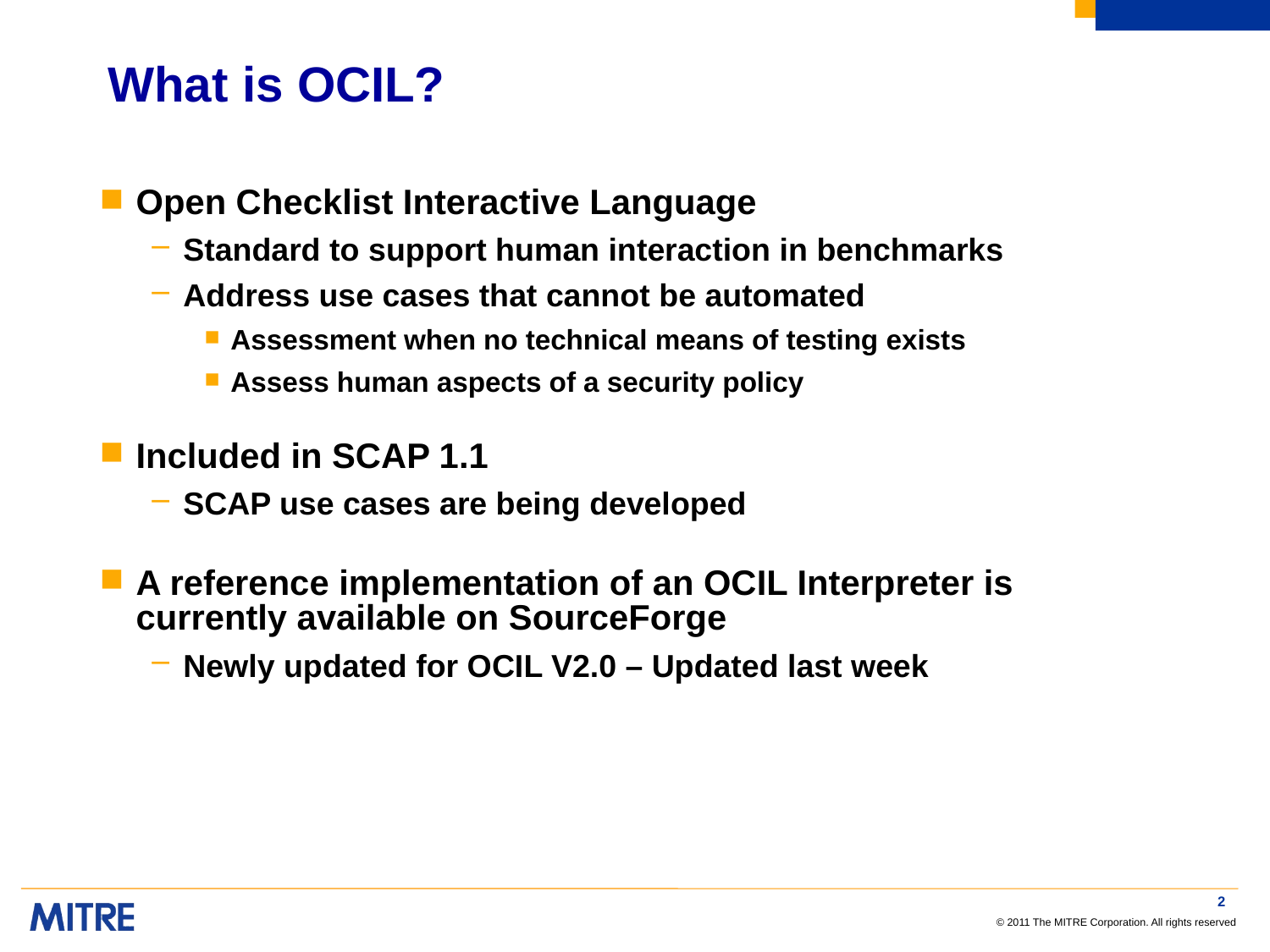

# What is OCIL?
Open Checklist Interactive Language
Standard to support human interaction in benchmarks
Address use cases that cannot be automated
Assessment when no technical means of testing exists
Assess human aspects of a security policy
Included in SCAP 1.1
SCAP use cases are being developed
A reference implementation of an OCIL Interpreter is currently available on SourceForge
Newly updated for OCIL V2.0 – Updated last week
2